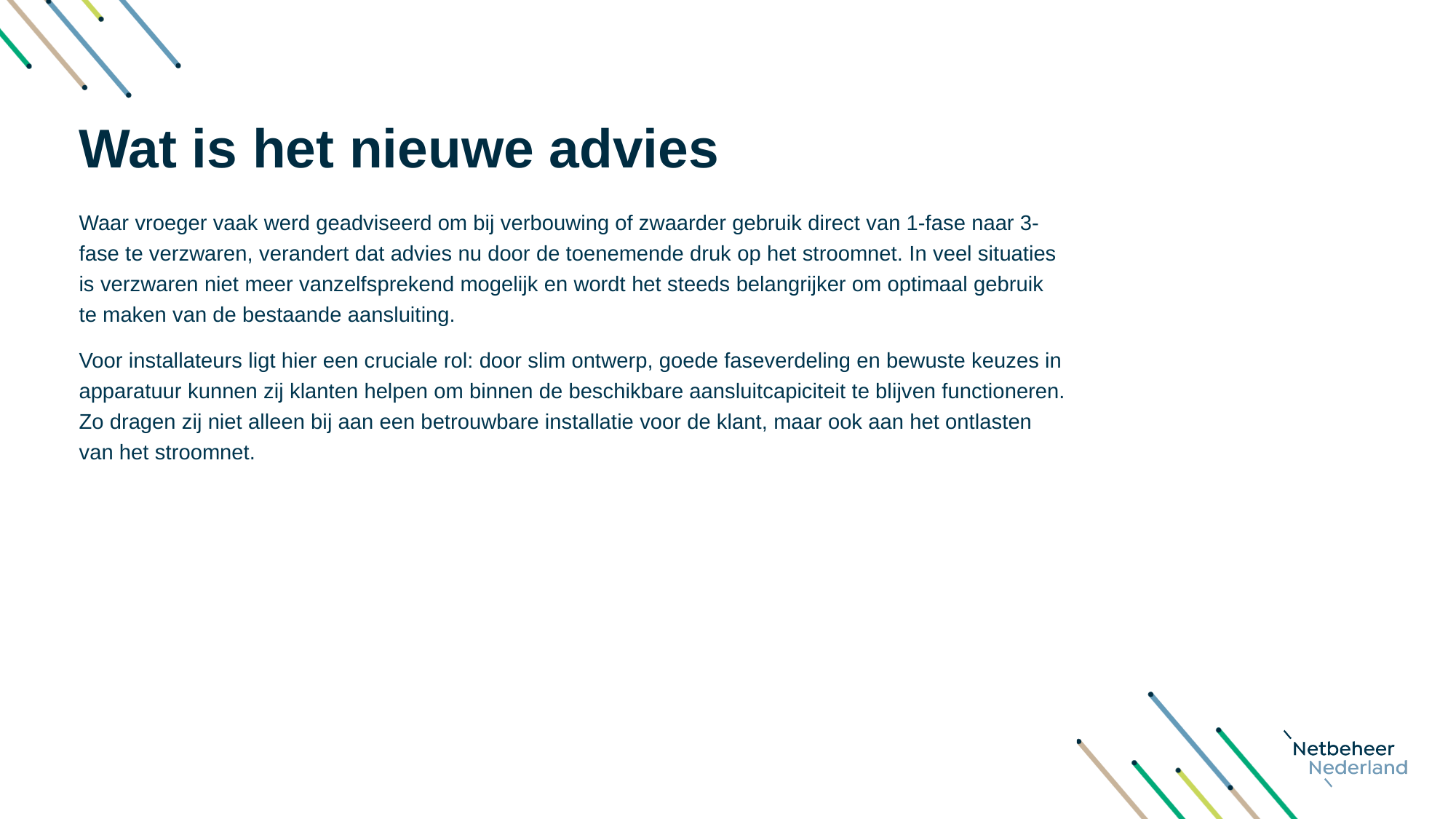

# Wat is het nieuwe advies
Waar vroeger vaak werd geadviseerd om bij verbouwing of zwaarder gebruik direct van 1-fase naar 3-fase te verzwaren, verandert dat advies nu door de toenemende druk op het stroomnet. In veel situaties is verzwaren niet meer vanzelfsprekend mogelijk en wordt het steeds belangrijker om optimaal gebruik te maken van de bestaande aansluiting.
Voor installateurs ligt hier een cruciale rol: door slim ontwerp, goede faseverdeling en bewuste keuzes in apparatuur kunnen zij klanten helpen om binnen de beschikbare aansluitcapiciteit te blijven functioneren. Zo dragen zij niet alleen bij aan een betrouwbare installatie voor de klant, maar ook aan het ontlasten van het stroomnet.